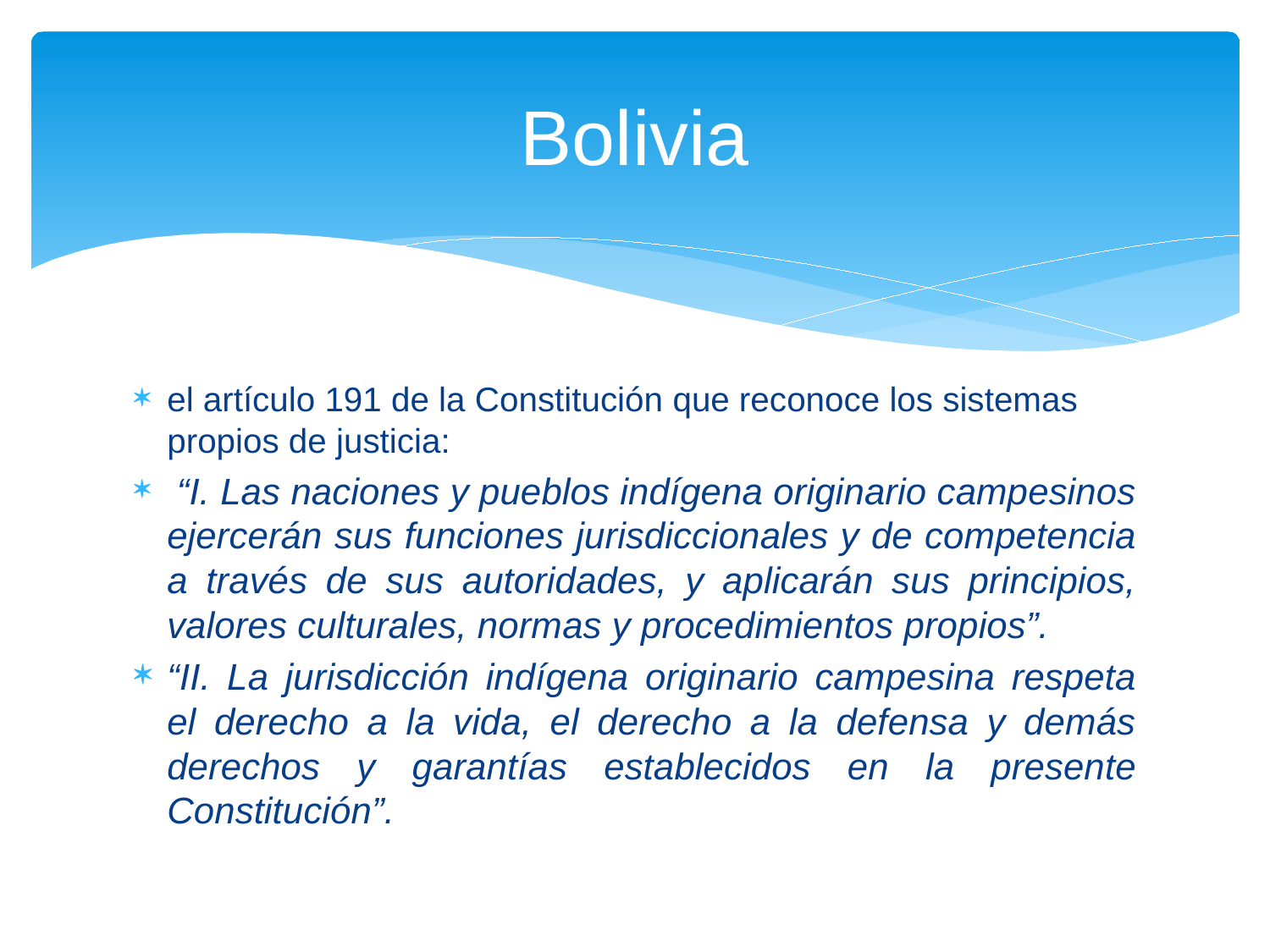

# Bolivia
el artículo 191 de la Constitución que reconoce los sistemas propios de justicia:
 “I. Las naciones y pueblos indígena originario campesinos ejercerán sus funciones jurisdiccionales y de competencia a través de sus autoridades, y aplicarán sus principios, valores culturales, normas y procedimientos propios”.
“II. La jurisdicción indígena originario campesina respeta el derecho a la vida, el derecho a la defensa y demás derechos y garantías establecidos en la presente Constitución”.